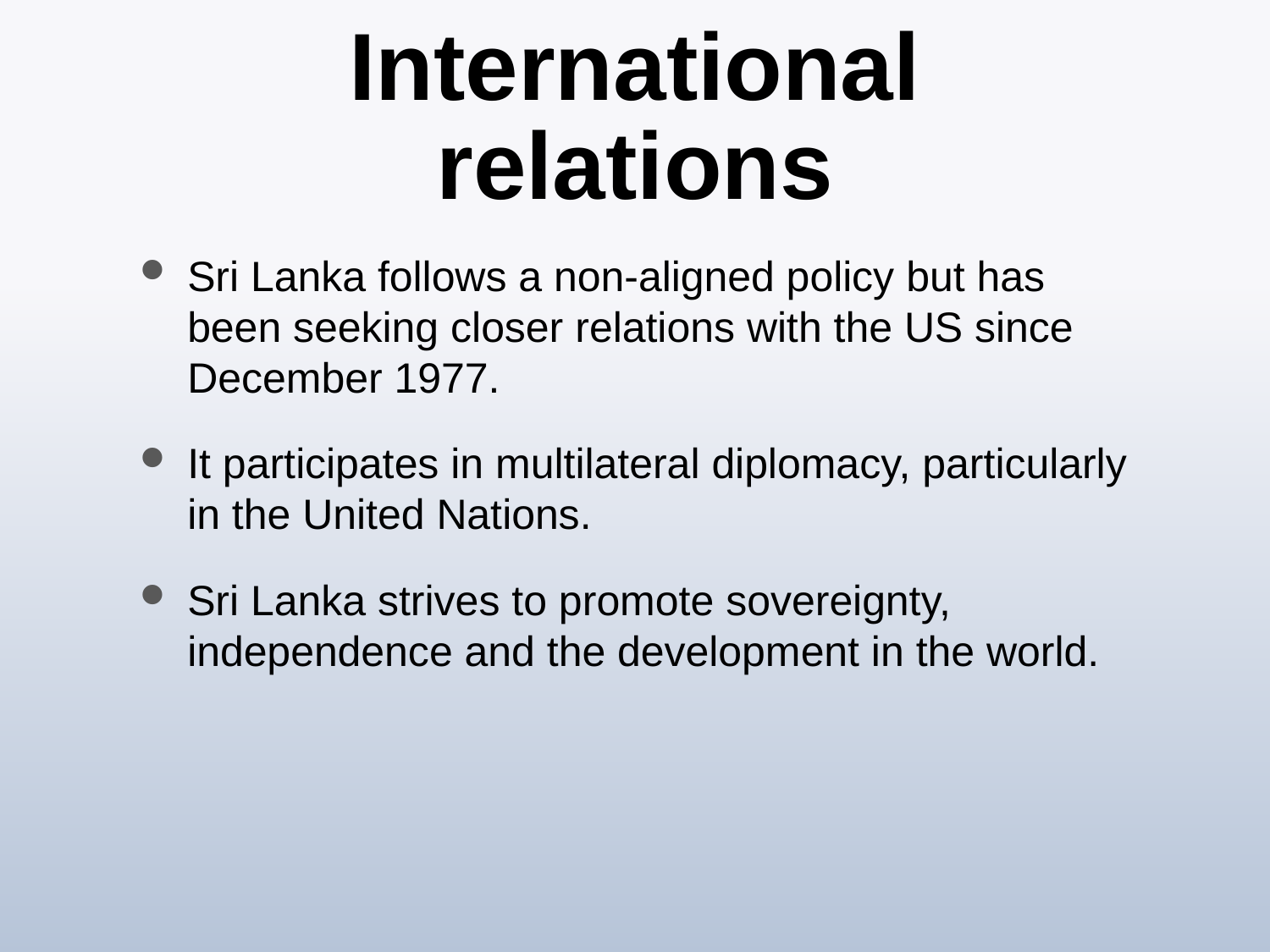

# International relations
Sri Lanka follows a non-aligned policy but has been seeking closer relations with the US since December 1977.
It participates in multilateral diplomacy, particularly in the United Nations.
Sri Lanka strives to promote sovereignty, independence and the development in the world.